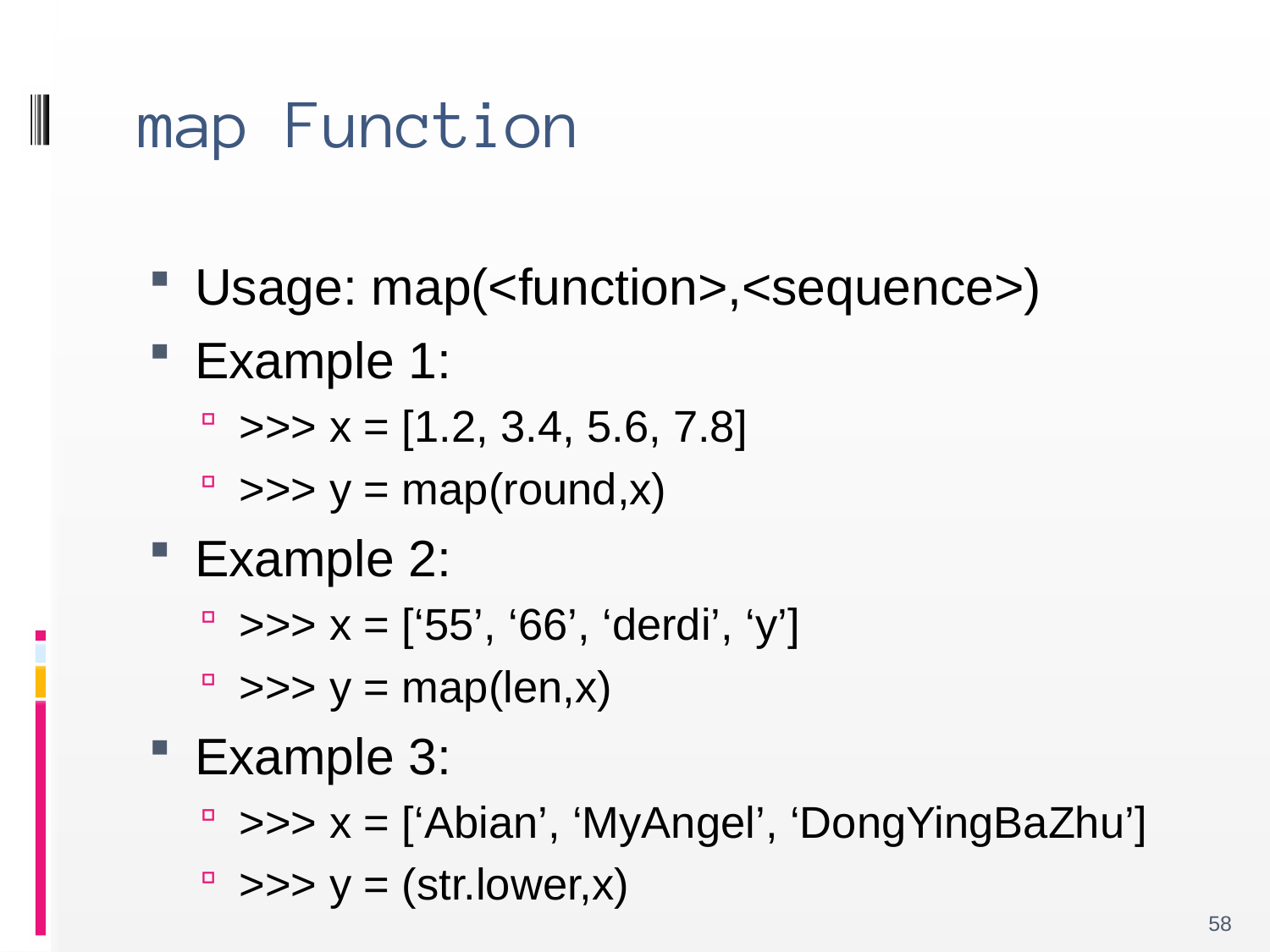

# map Function
Usage: map(<function>,<sequence>)
Example 1:
>>> x = [1.2, 3.4, 5.6, 7.8]
>>> y = map(round,x)
Example 2:
>>> x = [‘55’, ‘66’, ‘derdi’, ‘y’]
>>> y = map(len,x)
Example 3:
>>> x = [‘Abian’, ‘MyAngel’, ‘DongYingBaZhu’]
>>> y = (str.lower,x)
58